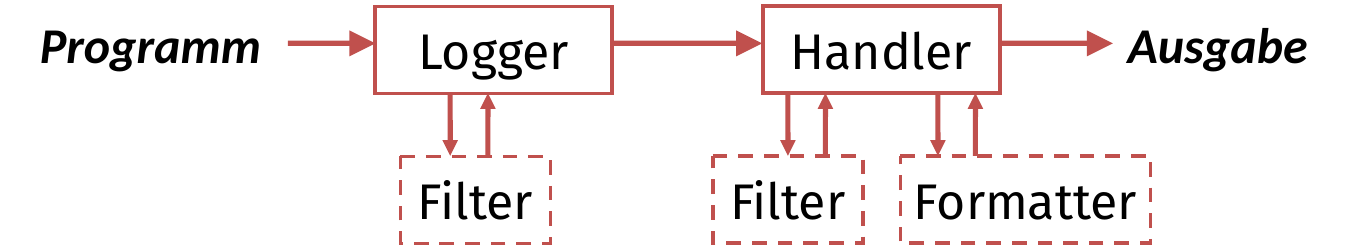

Programm
Handler
Ausgabe
Logger

Filter
Formatter
Filter